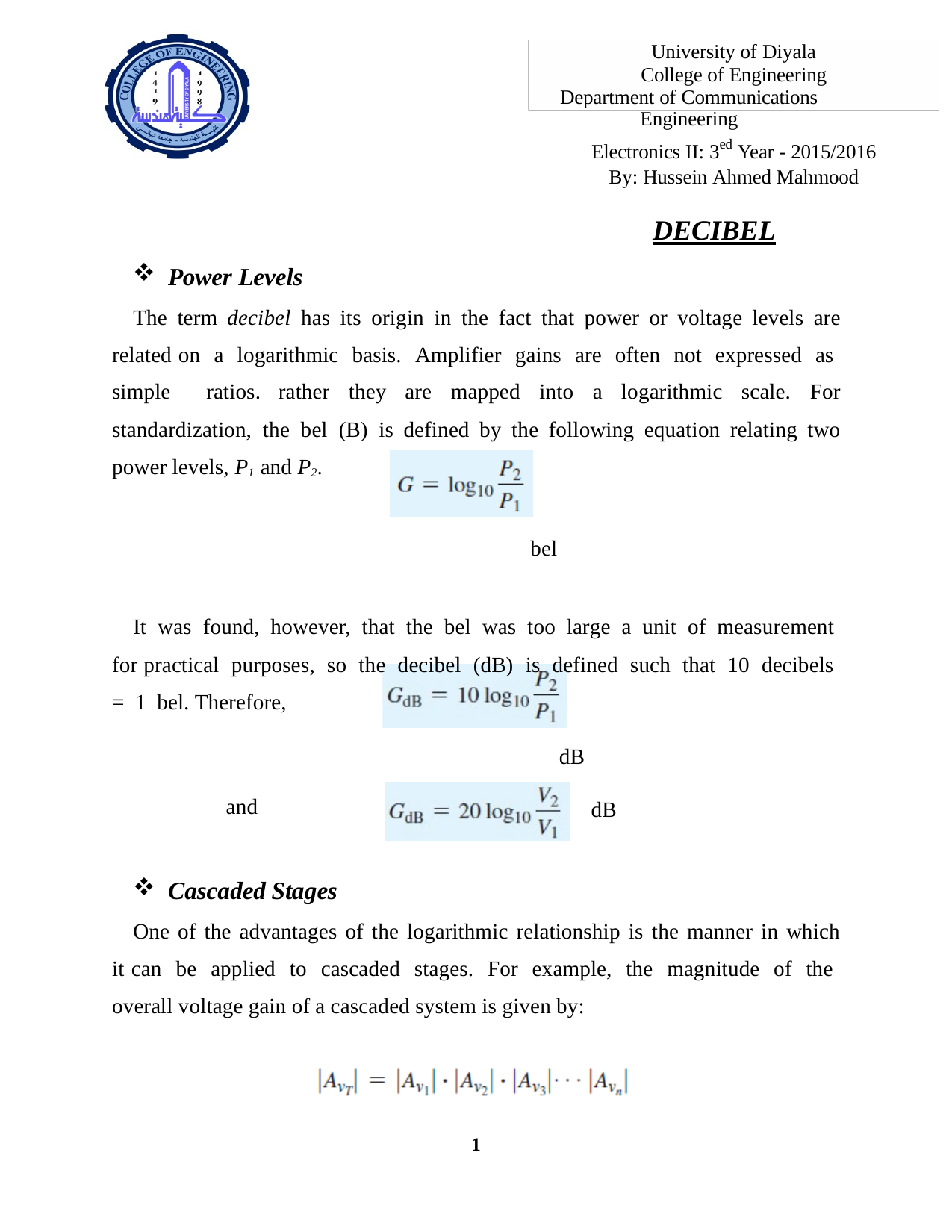

University of Diyala College of Engineering
Department of Communications Engineering
Electronics II: 3ed Year - 2015/2016 By: Hussein Ahmed Mahmood

DECIBEL

Power Levels
The term decibel has its origin in the fact that power or voltage levels are related on  a  logarithmic  basis.  Amplifier  gains  are  often  not  expressed  as  simple  ratios. rather they are mapped into a logarithmic scale. For standardization, the bel (B) is defined by the following equation relating two power levels, P1  and P2.

bel

It  was  found,  however,  that  the  bel  was  too  large  a  unit  of  measurement  for practical  purposes,  so  the  decibel  (dB)  is  defined  such  that  10  decibels  =  1  bel. Therefore,

dB

and
dB

Cascaded Stages
One of the advantages of the logarithmic relationship is the manner in which it can  be  applied  to  cascaded  stages.  For  example,  the  magnitude  of  the  overall voltage gain of a cascaded system is given by:

1